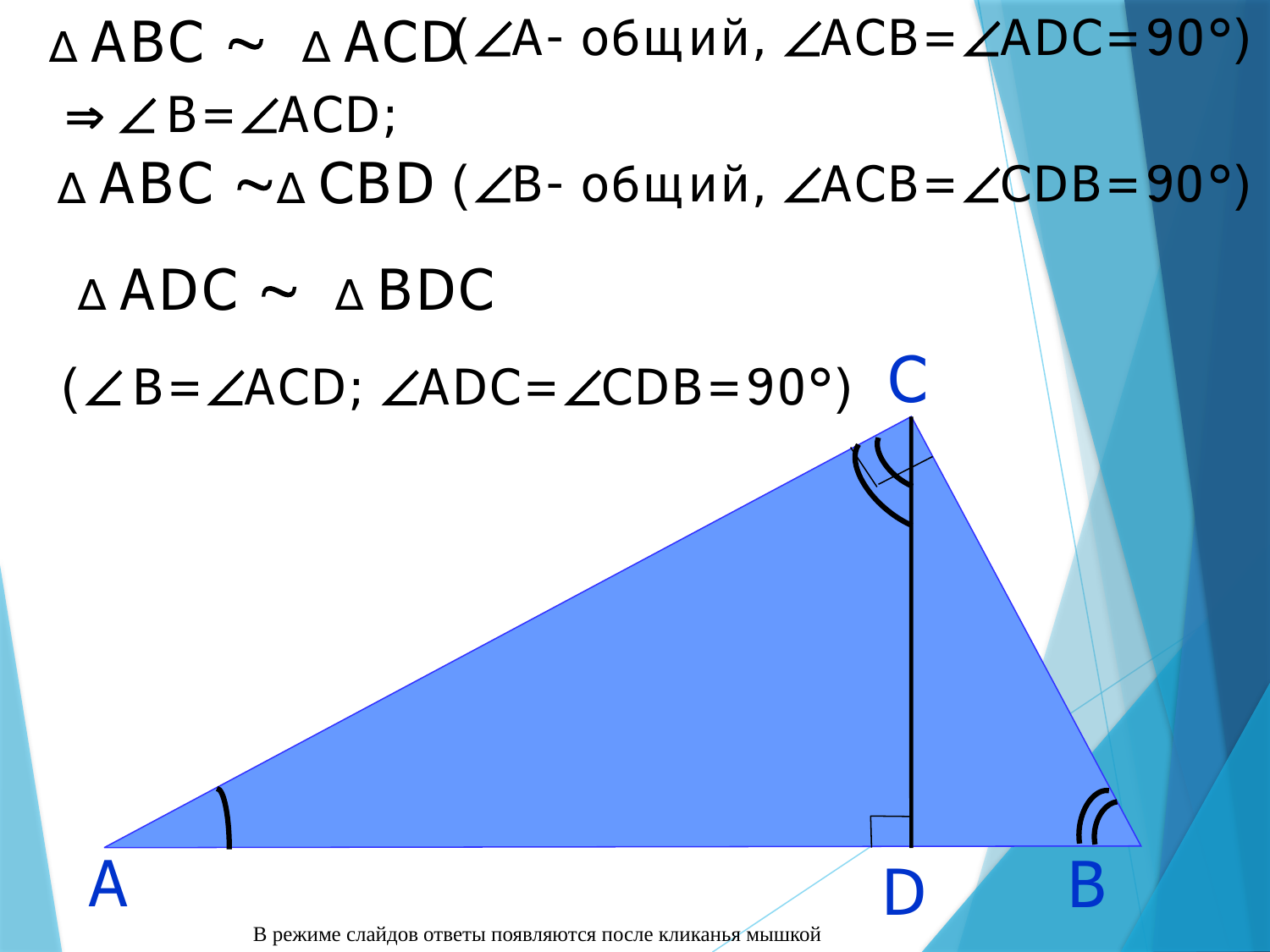

∆ АВС ∼ ∆ АСD
(∠А- общий, ∠АСВ=∠АDС=90°)
⇒ ∠ В=∠АСD;
∆ АВС ∼∆ СВD
(∠В- общий, ∠АСВ=∠СDВ=90°)
∆ АDС ∼ ∆ ВDС
С
(∠ В=∠АСD; ∠АDС=∠СDВ=90°)

А
В
D
В режиме слайдов ответы появляются после кликанья мышкой